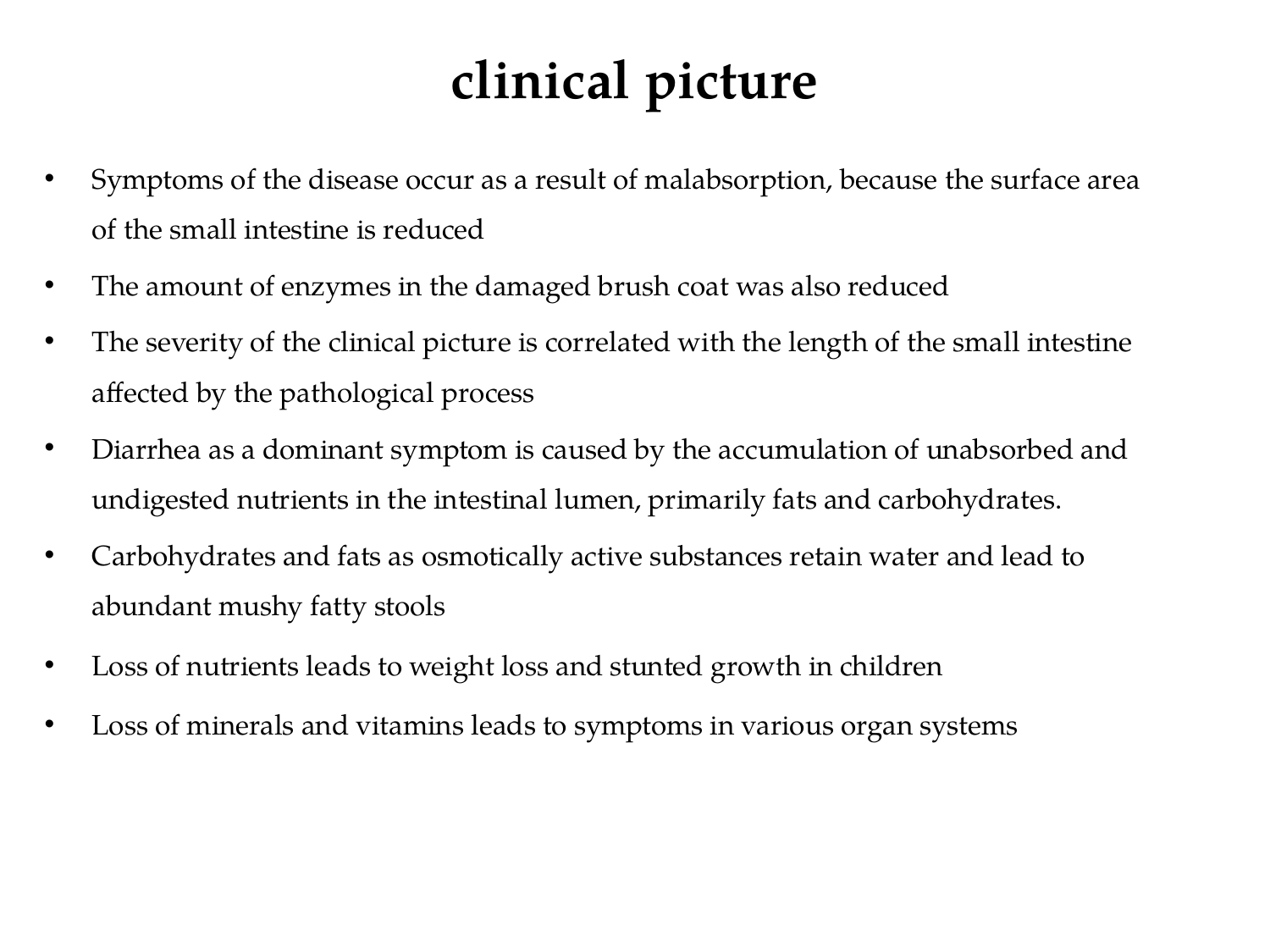

# clinical picture
Symptoms of the disease occur as a result of malabsorption, because the surface area of the small intestine is reduced
The amount of enzymes in the damaged brush coat was also reduced
The severity of the clinical picture is correlated with the length of the small intestine affected by the pathological process
Diarrhea as a dominant symptom is caused by the accumulation of unabsorbed and undigested nutrients in the intestinal lumen, primarily fats and carbohydrates.
Carbohydrates and fats as osmotically active substances retain water and lead to abundant mushy fatty stools
Loss of nutrients leads to weight loss and stunted growth in children
Loss of minerals and vitamins leads to symptoms in various organ systems